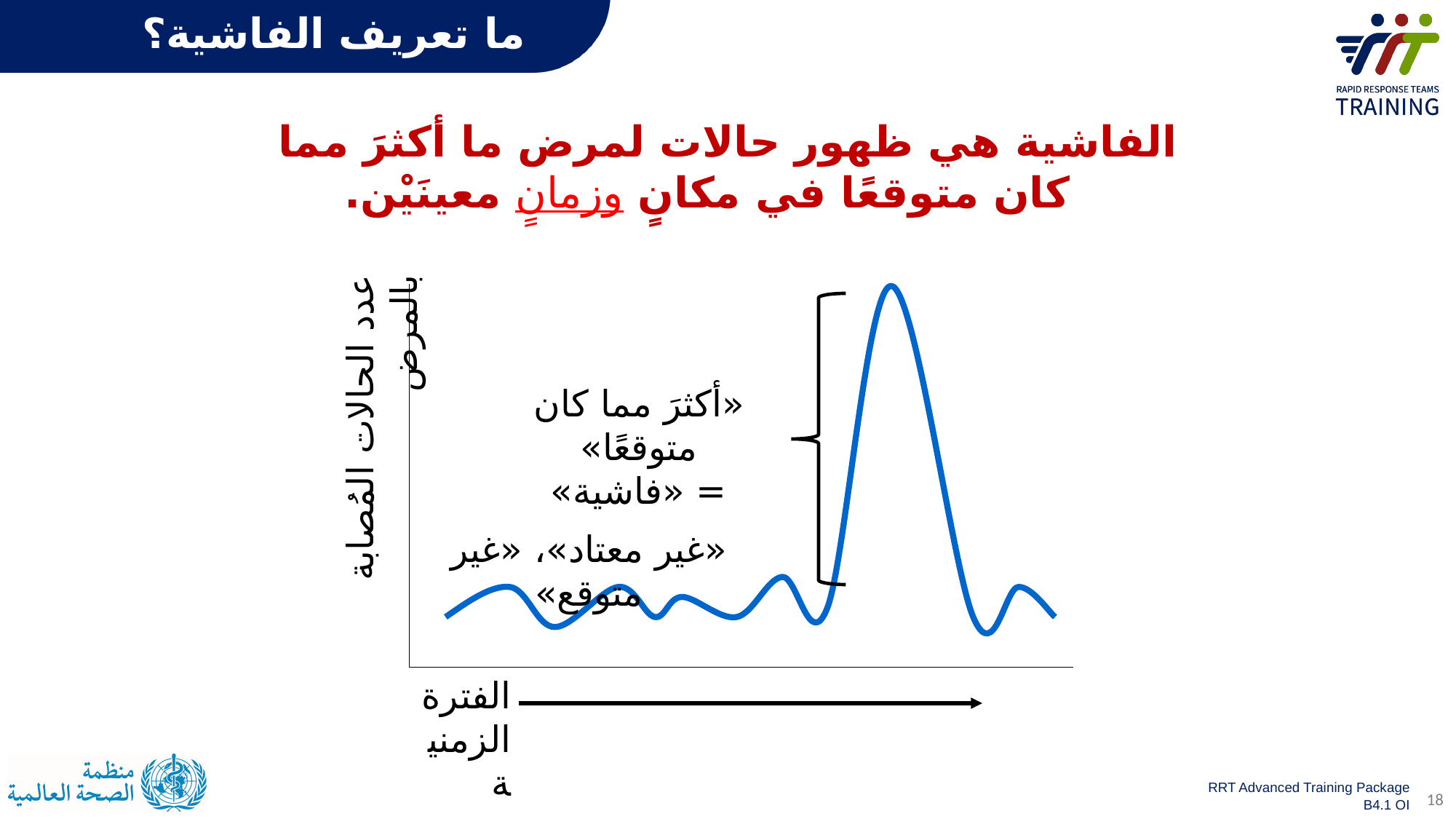

ما تعريف الفاشية؟
الفاشية هي ظهور حالات لمرض ما أكثرَ مما كان متوقعًا في مكانٍ وزمانٍ معينَيْن.

«أكثرَ مما كان متوقعًا»
= «فاشية»
عدد الحالات المُصابة بالمرض
«غير معتاد»، «غير متوقع»
الفترة الزمنية